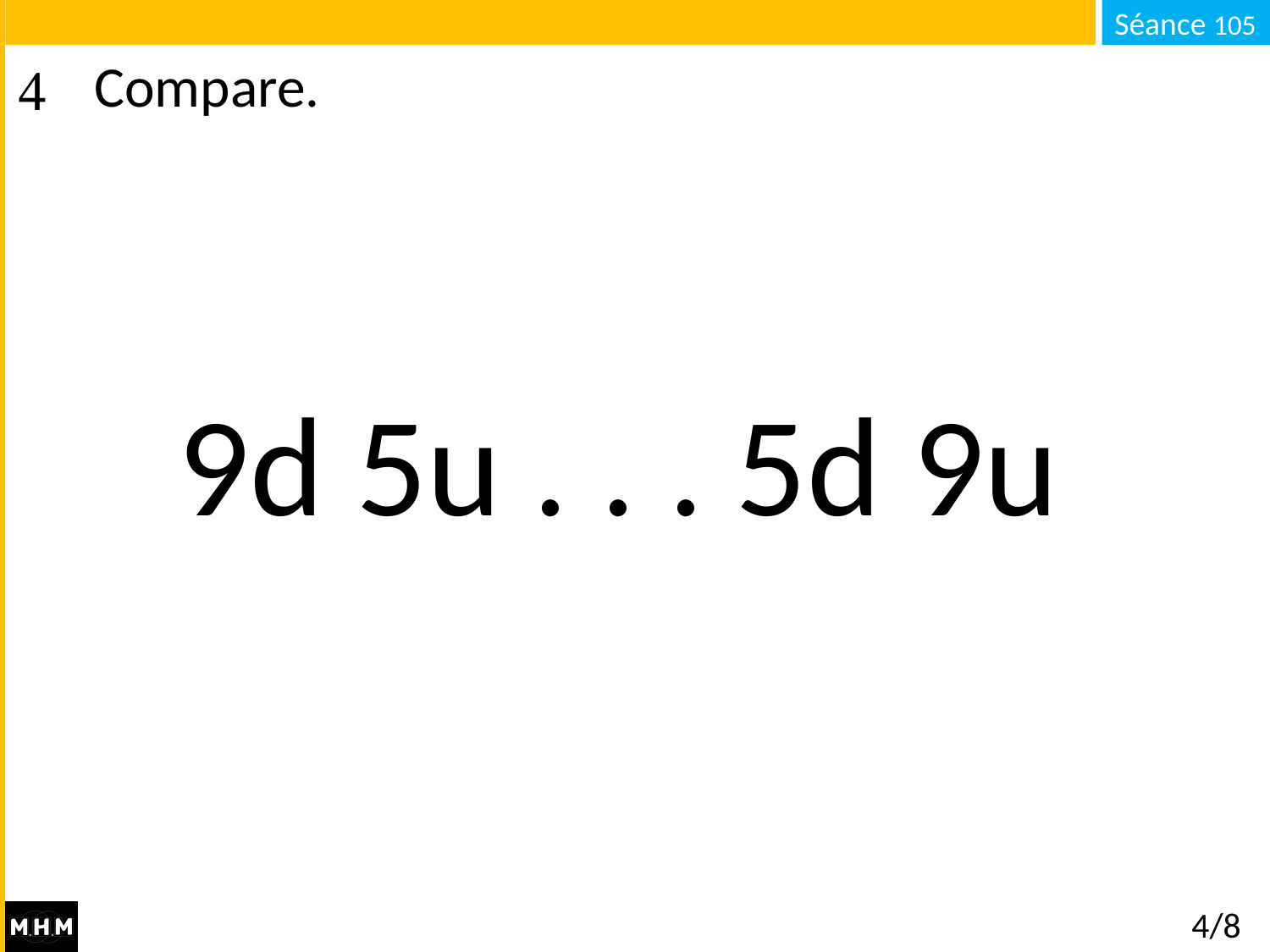

# Compare.
9d 5u . . . 5d 9u
4/8